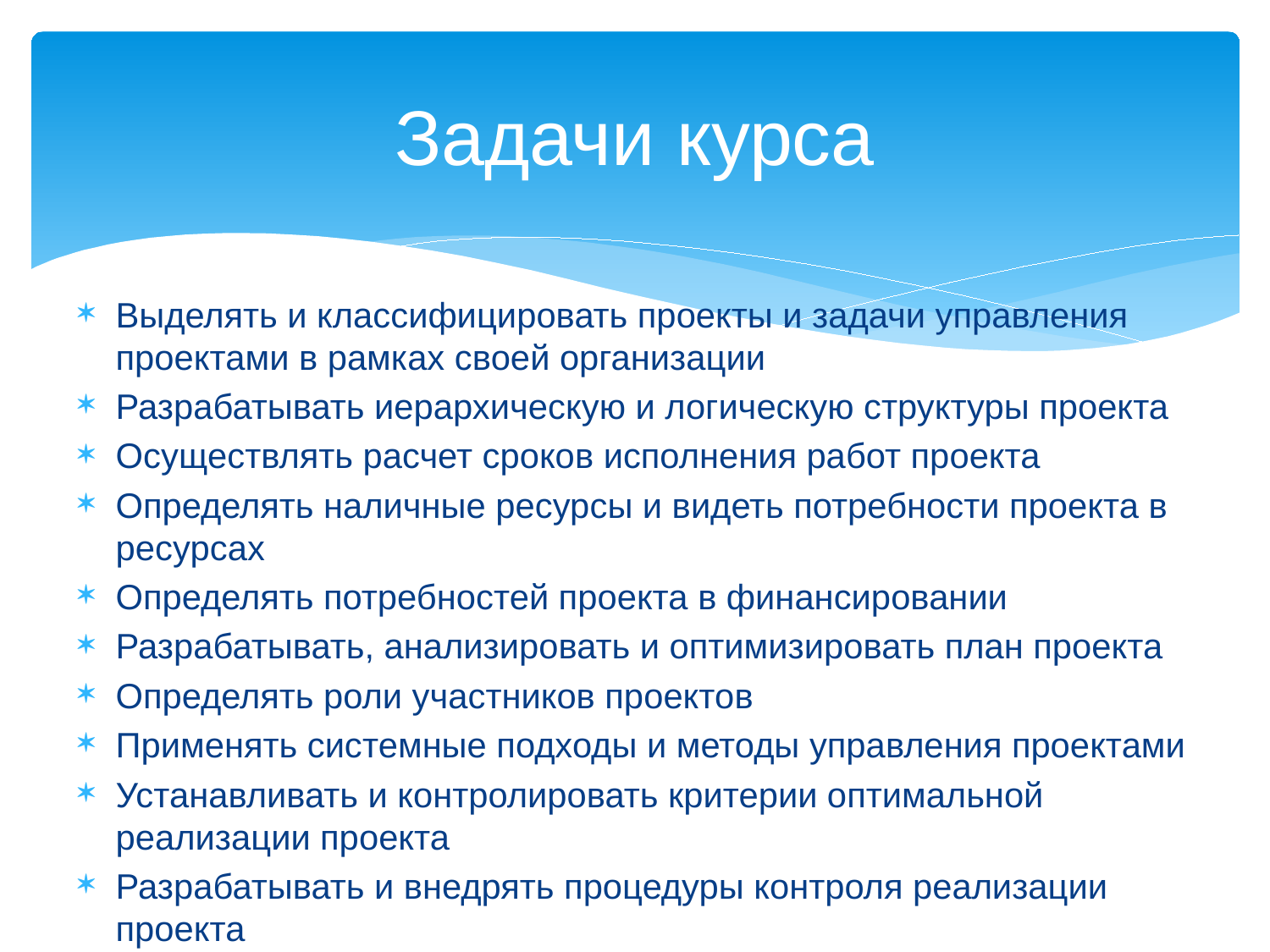

# Задачи курса
Выделять и классифицировать проекты и задачи управления проектами в рамках своей организации
Разрабатывать иерархическую и логическую структуры проекта
Осуществлять расчет сроков исполнения работ проекта
Определять наличные ресурсы и видеть потребности проекта в ресурсах
Определять потребностей проекта в финансировании
Разрабатывать, анализировать и оптимизировать план проекта
Определять роли участников проектов
Применять системные подходы и методы управления проектами
Устанавливать и контролировать критерии оптимальной реализации проекта
Разрабатывать и внедрять процедуры контроля реализации проекта